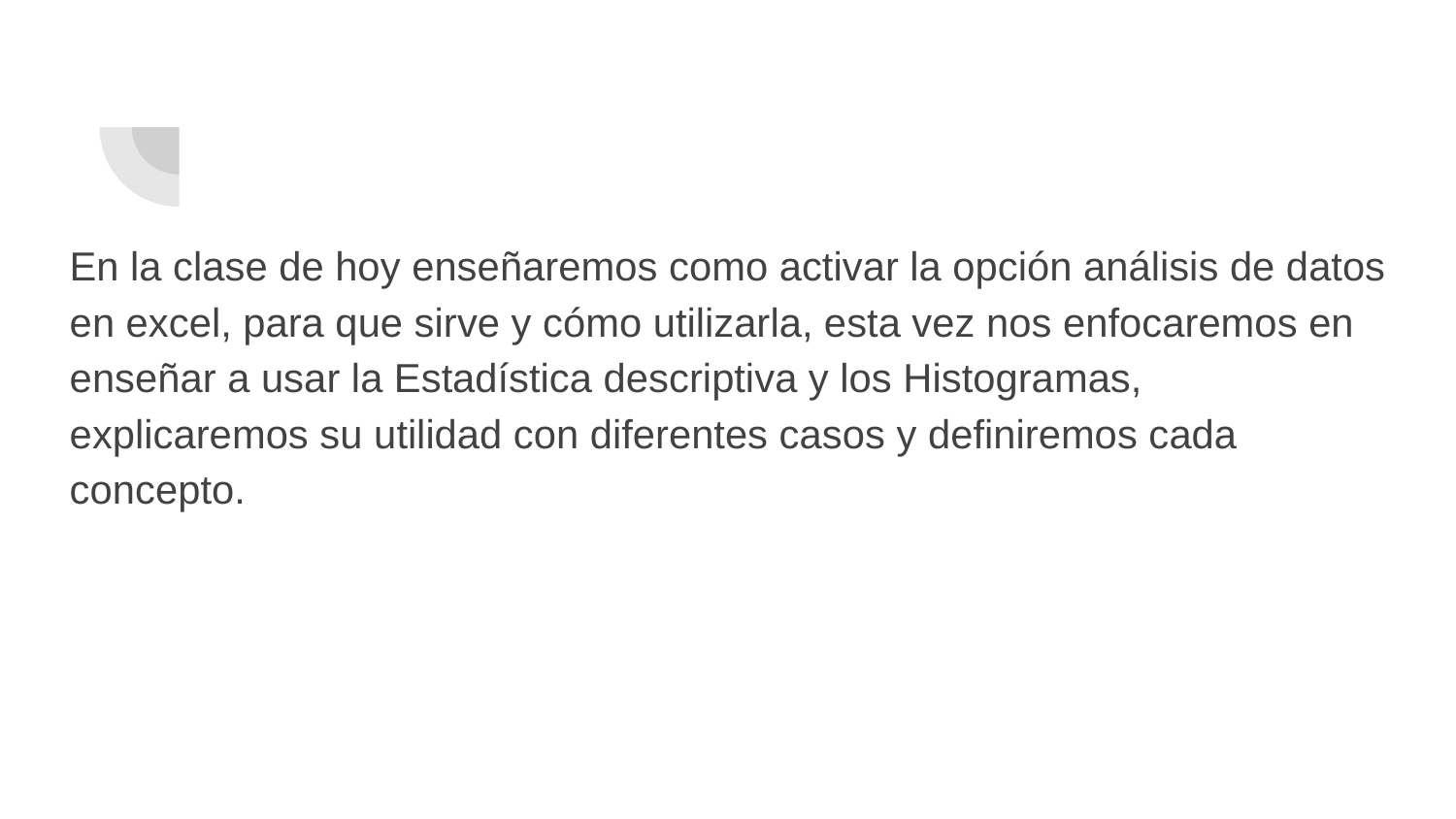

En la clase de hoy enseñaremos como activar la opción análisis de datos en excel, para que sirve y cómo utilizarla, esta vez nos enfocaremos en enseñar a usar la Estadística descriptiva y los Histogramas, explicaremos su utilidad con diferentes casos y definiremos cada concepto.